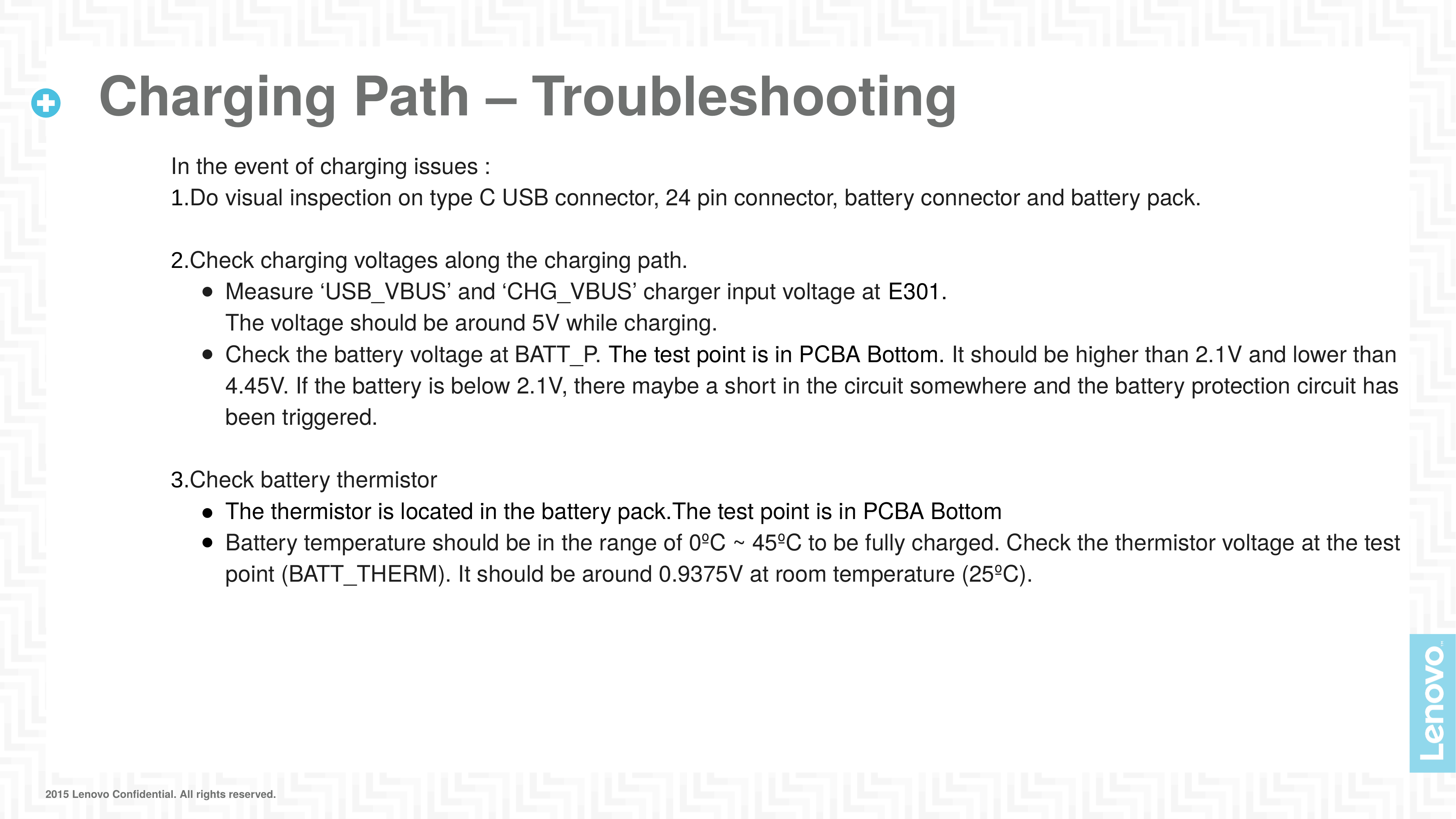

# Charging Path – Troubleshooting
In the event of charging issues :
1.Do visual inspection on type C USB connector, 24 pin connector, battery connector and battery pack.

2.Check charging voltages along the charging path.
Measure ‘USB_VBUS’ and ‘CHG_VBUS’ charger input voltage at E301.
The voltage should be around 5V while charging.
Check the battery voltage at BATT_P. The test point is in PCBA Bottom. It should be higher than 2.1V and lower than 4.45V. If the battery is below 2.1V, there maybe a short in the circuit somewhere and the battery protection circuit has been triggered.

3.Check battery thermistor
The thermistor is located in the battery pack.The test point is in PCBA Bottom
Battery temperature should be in the range of 0ºC ~ 45ºC to be fully charged. Check the thermistor voltage at the test point (BATT_THERM). It should be around 0.9375V at room temperature (25ºC).